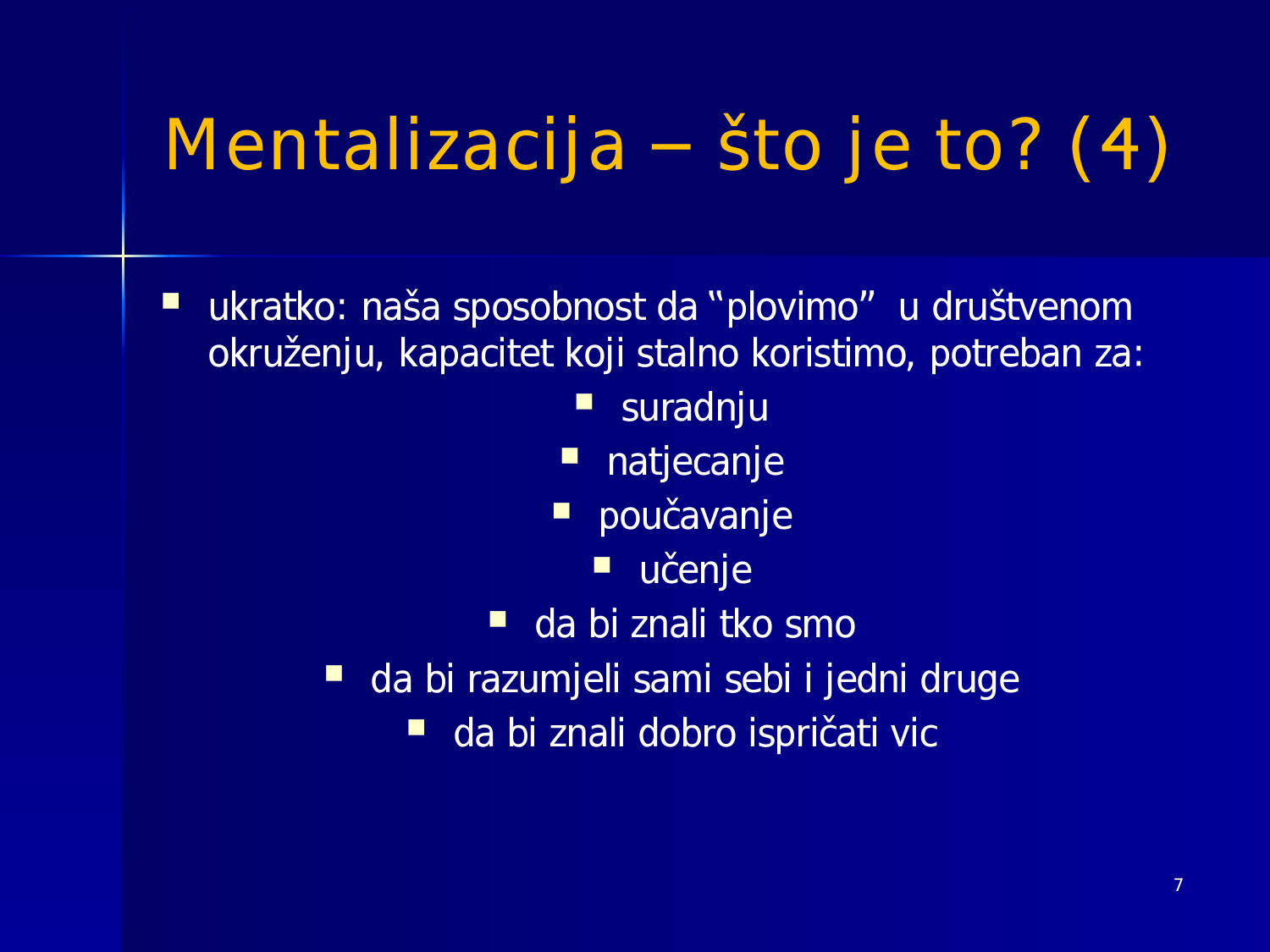

# Mentalizacija – što je to? (4)
ukratko: naša sposobnost da “plovimo”  u društvenom okruženju, kapacitet koji stalno koristimo, potreban za:
suradnju
natjecanje
poučavanje
učenje
da bi znali tko smo
da bi razumjeli sami sebi i jedni druge
da bi znali dobro ispričati vic
7